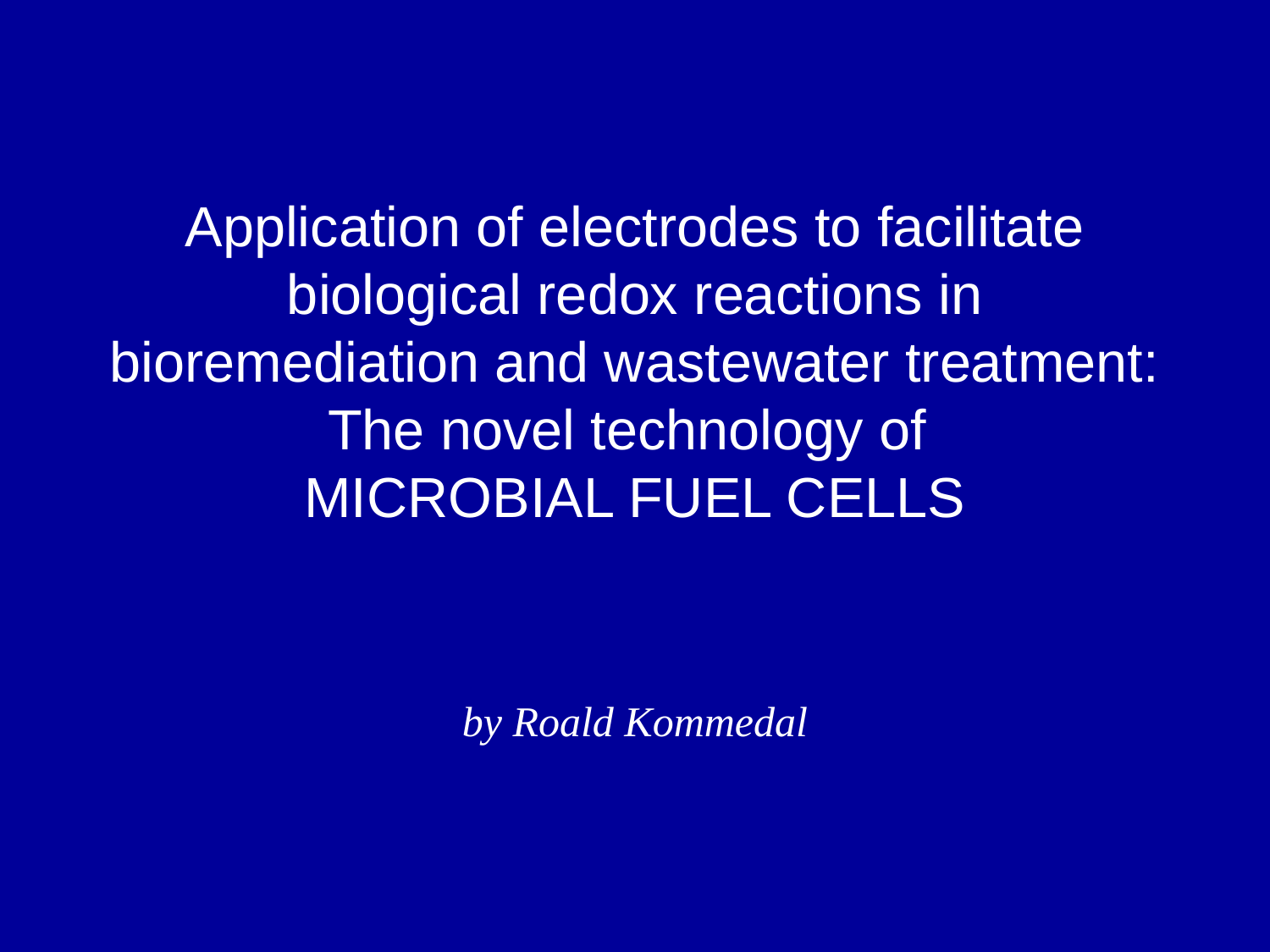

# Application of electrodes to facilitate biological redox reactions in bioremediation and wastewater treatment: The novel technology of MICROBIAL FUEL CELLS
by Roald Kommedal